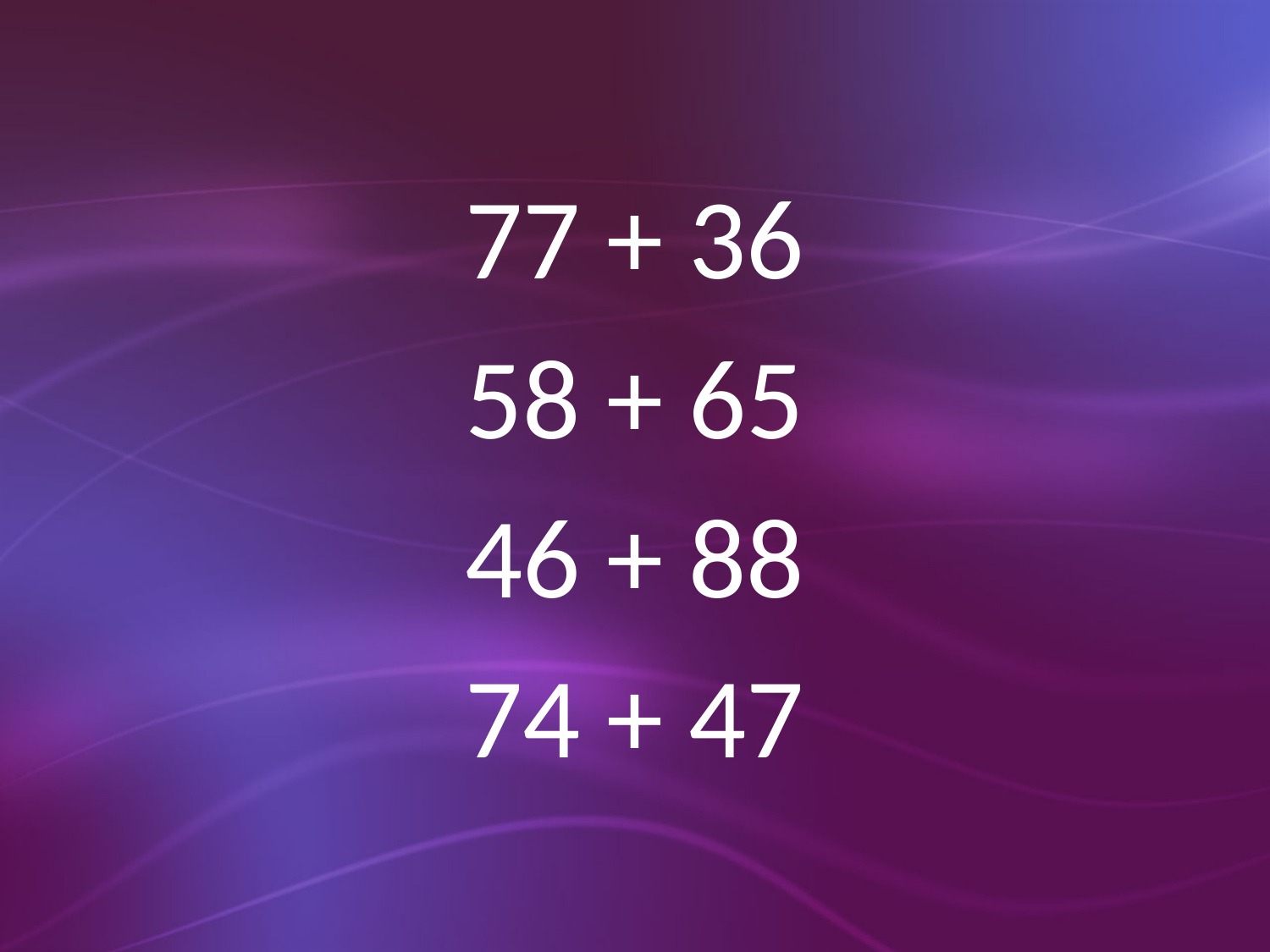

77 + 36
58 + 65
46 + 88
74 + 47